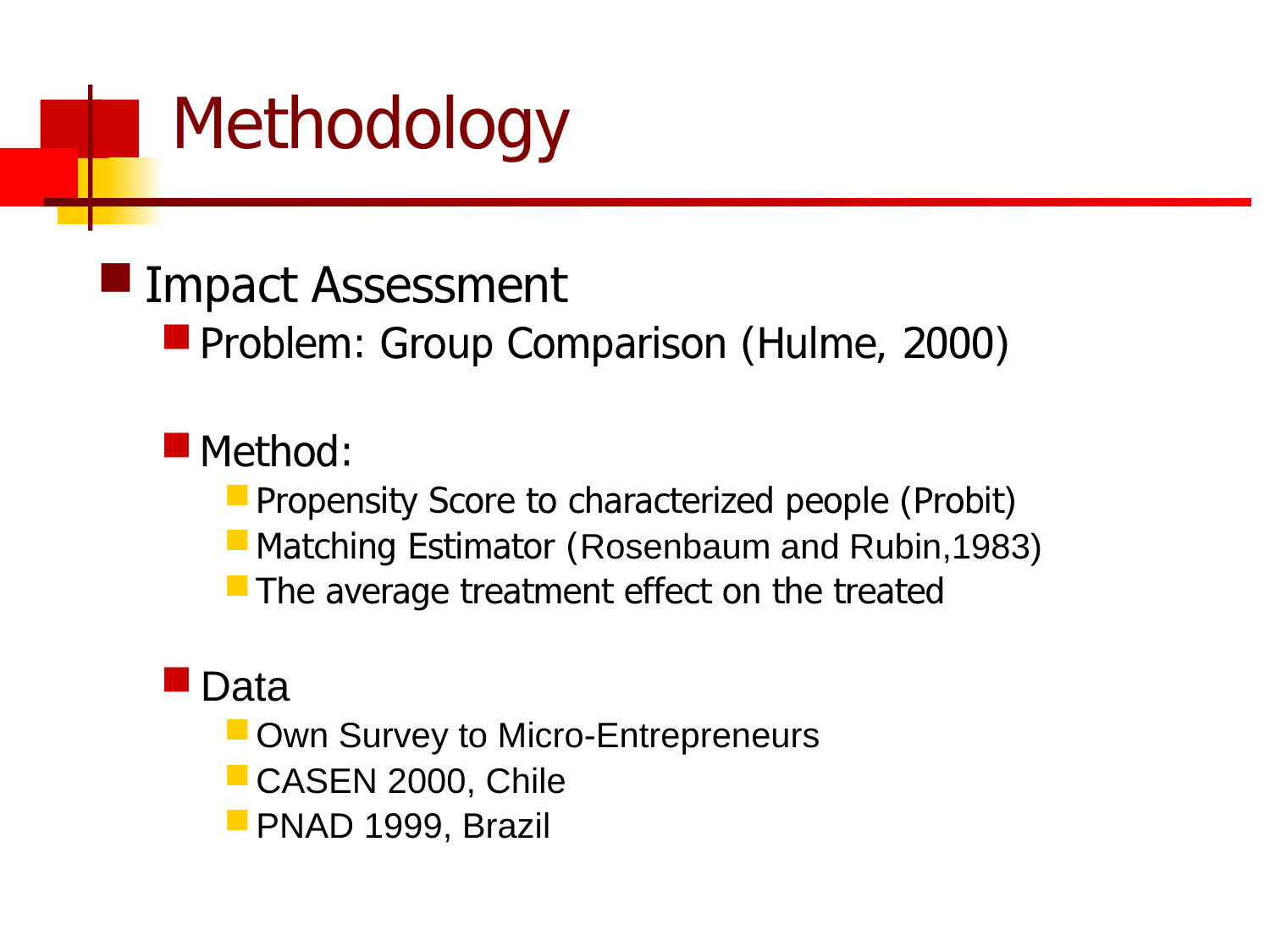

# Methodology
Impact Assessment
Problem: Group Comparison (Hulme, 2000)

Method:
Propensity Score to characterized people (Probit)
Matching Estimator (Rosenbaum and Rubin,1983)
The average treatment effect on the treated

Data
Own Survey to Micro-Entrepreneurs
CASEN 2000, Chile
PNAD 1999, Brazil